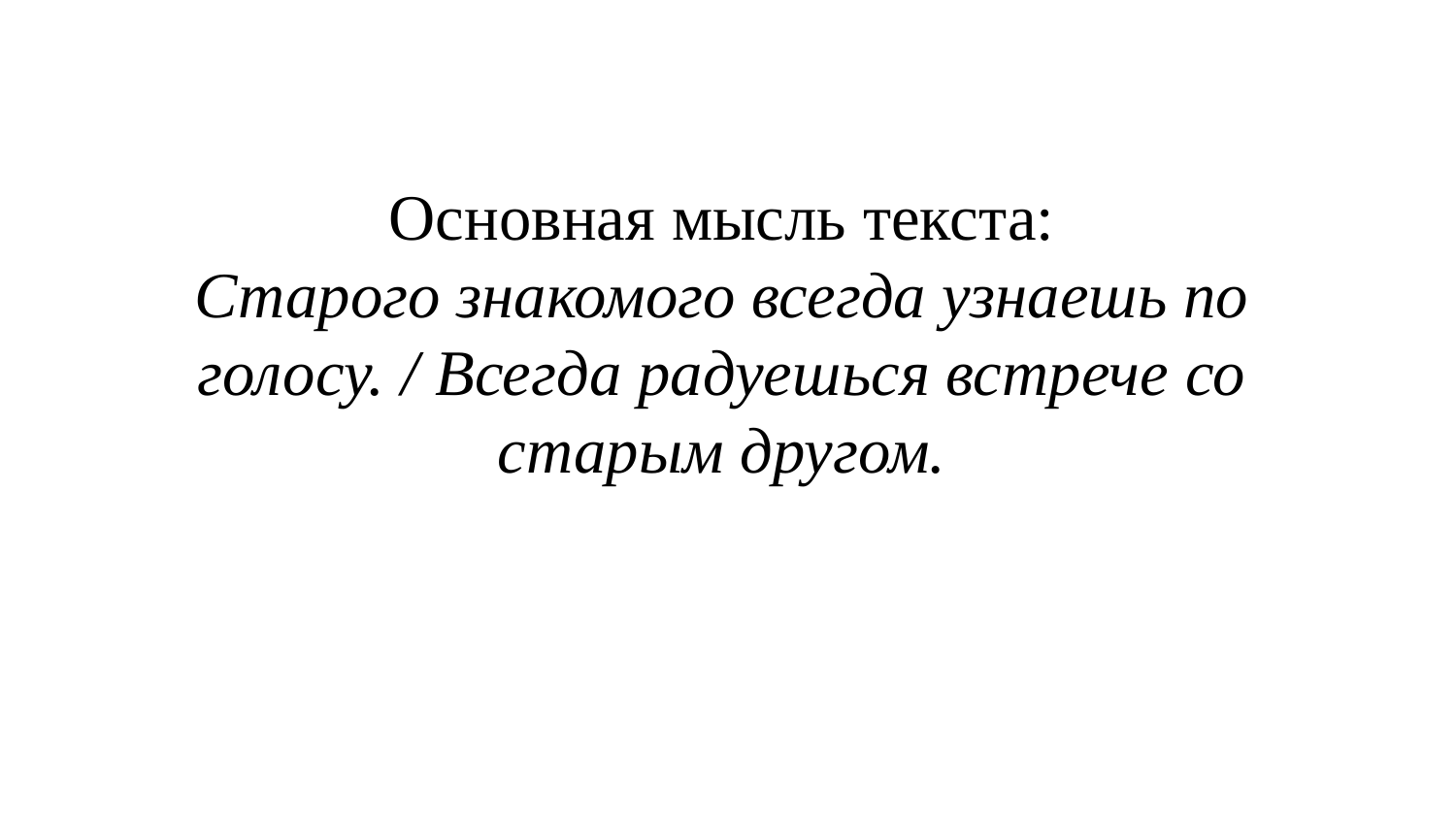

Основная мысль текста:
Старого знакомого всегда узнаешь по голосу. / Всегда радуешься встрече со старым другом.